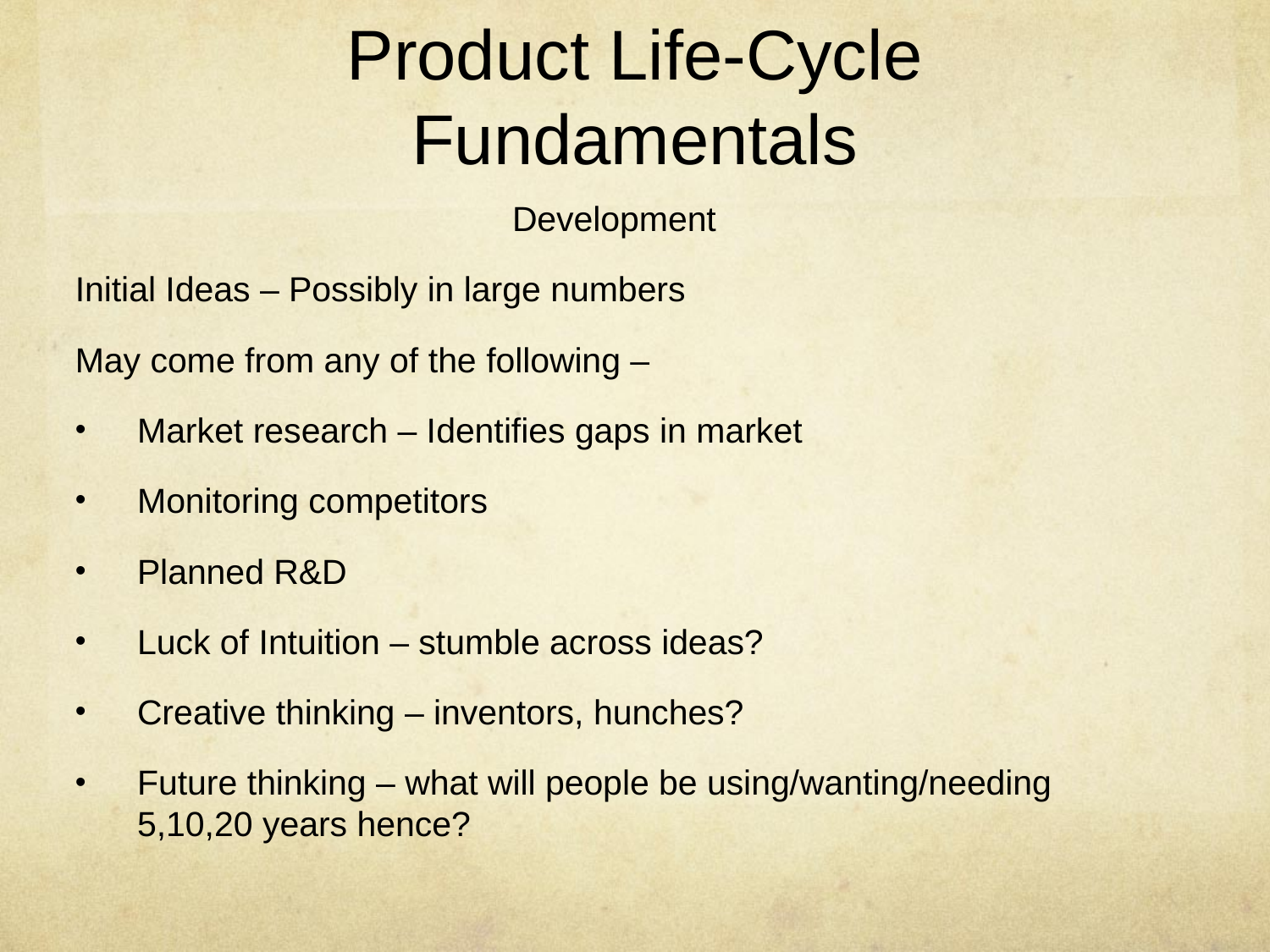

# Product Life-Cycle Fundamentals
Development
Initial Ideas – Possibly in large numbers
May come from any of the following –
Market research – Identifies gaps in market
Monitoring competitors
Planned R&D
Luck of Intuition – stumble across ideas?
Creative thinking – inventors, hunches?
Future thinking – what will people be using/wanting/needing 5,10,20 years hence?